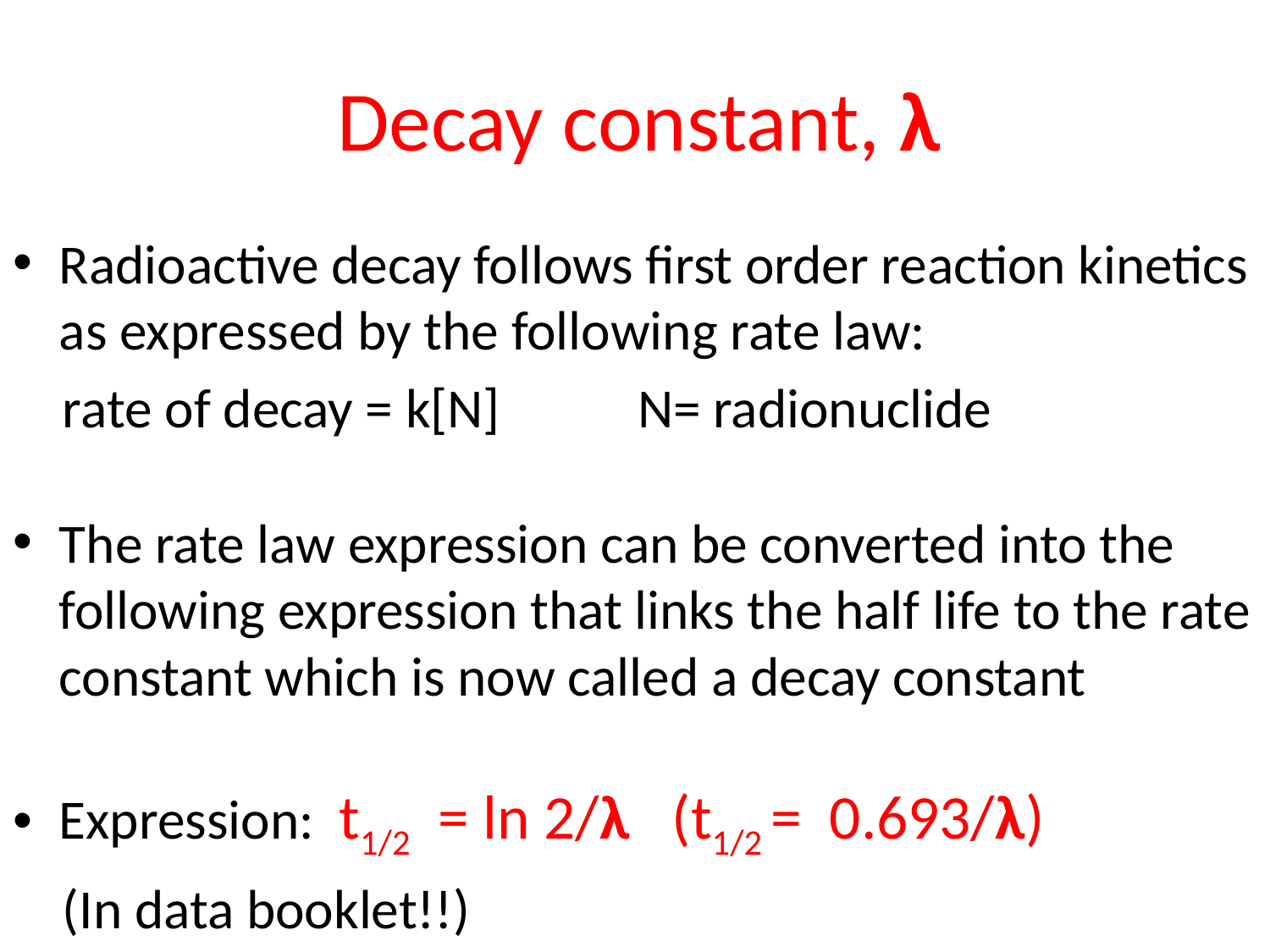

# Decay constant, λ
Radioactive decay follows first order reaction kinetics as expressed by the following rate law:
    rate of decay = k[N]           N= radionuclide

The rate law expression can be converted into the  following expression that links the half life to the rate constant which is now called a decay constant

Expression:  t1/2  = ln 2/λ   (t1/2 =  0.693/λ)
    (In data booklet!!)